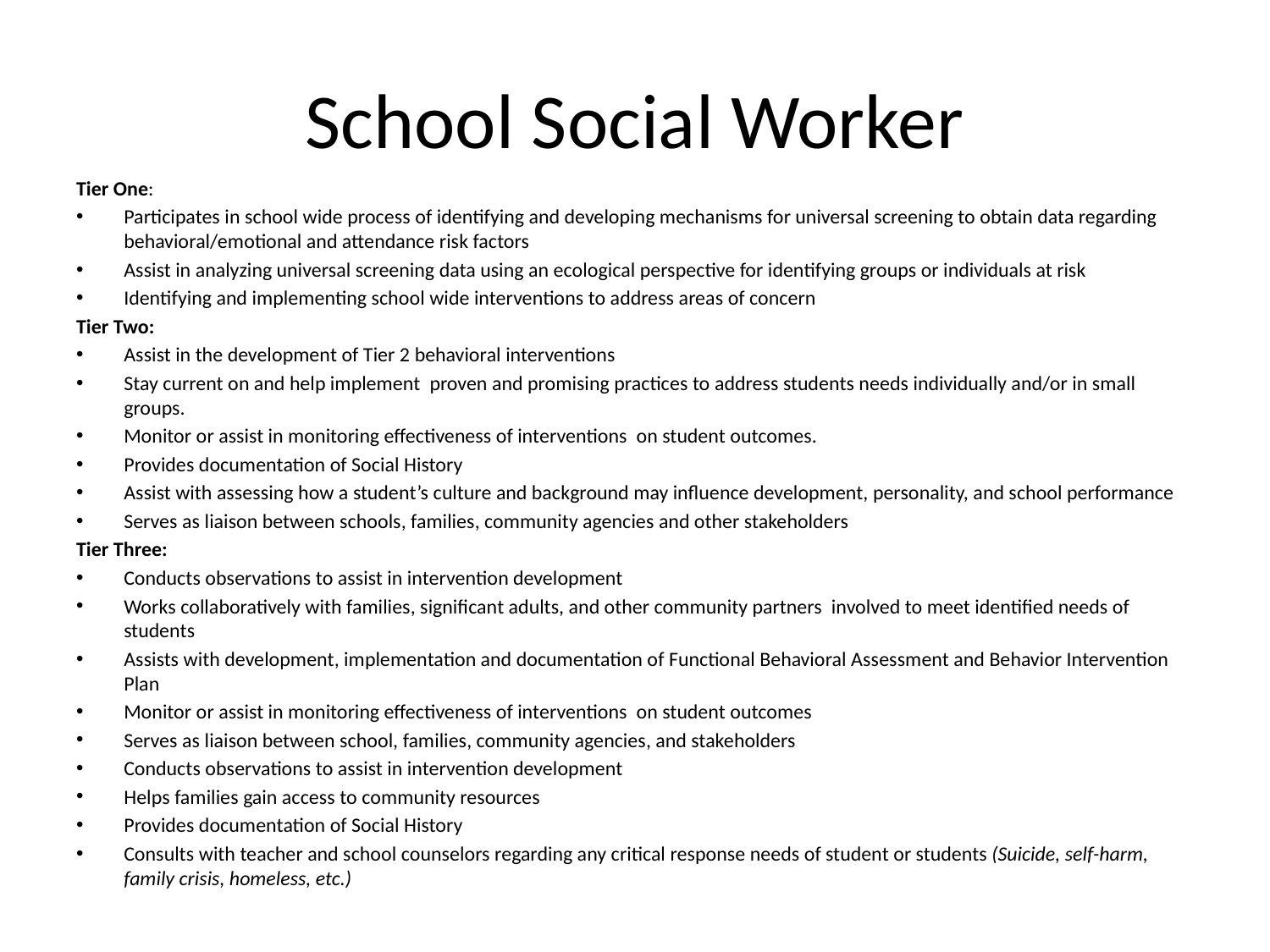

# School Social Worker
Tier One:
Participates in school wide process of identifying and developing mechanisms for universal screening to obtain data regarding behavioral/emotional and attendance risk factors
Assist in analyzing universal screening data using an ecological perspective for identifying groups or individuals at risk
Identifying and implementing school wide interventions to address areas of concern
Tier Two:
Assist in the development of Tier 2 behavioral interventions
Stay current on and help implement  proven and promising practices to address students needs individually and/or in small groups.
Monitor or assist in monitoring effectiveness of interventions  on student outcomes.
Provides documentation of Social History
Assist with assessing how a student’s culture and background may influence development, personality, and school performance
Serves as liaison between schools, families, community agencies and other stakeholders
Tier Three:
Conducts observations to assist in intervention development
Works collaboratively with families, significant adults, and other community partners  involved to meet identified needs of students
Assists with development, implementation and documentation of Functional Behavioral Assessment and Behavior Intervention Plan
Monitor or assist in monitoring effectiveness of interventions  on student outcomes
Serves as liaison between school, families, community agencies, and stakeholders
Conducts observations to assist in intervention development
Helps families gain access to community resources
Provides documentation of Social History
Consults with teacher and school counselors regarding any critical response needs of student or students (Suicide, self-harm, family crisis, homeless, etc.)